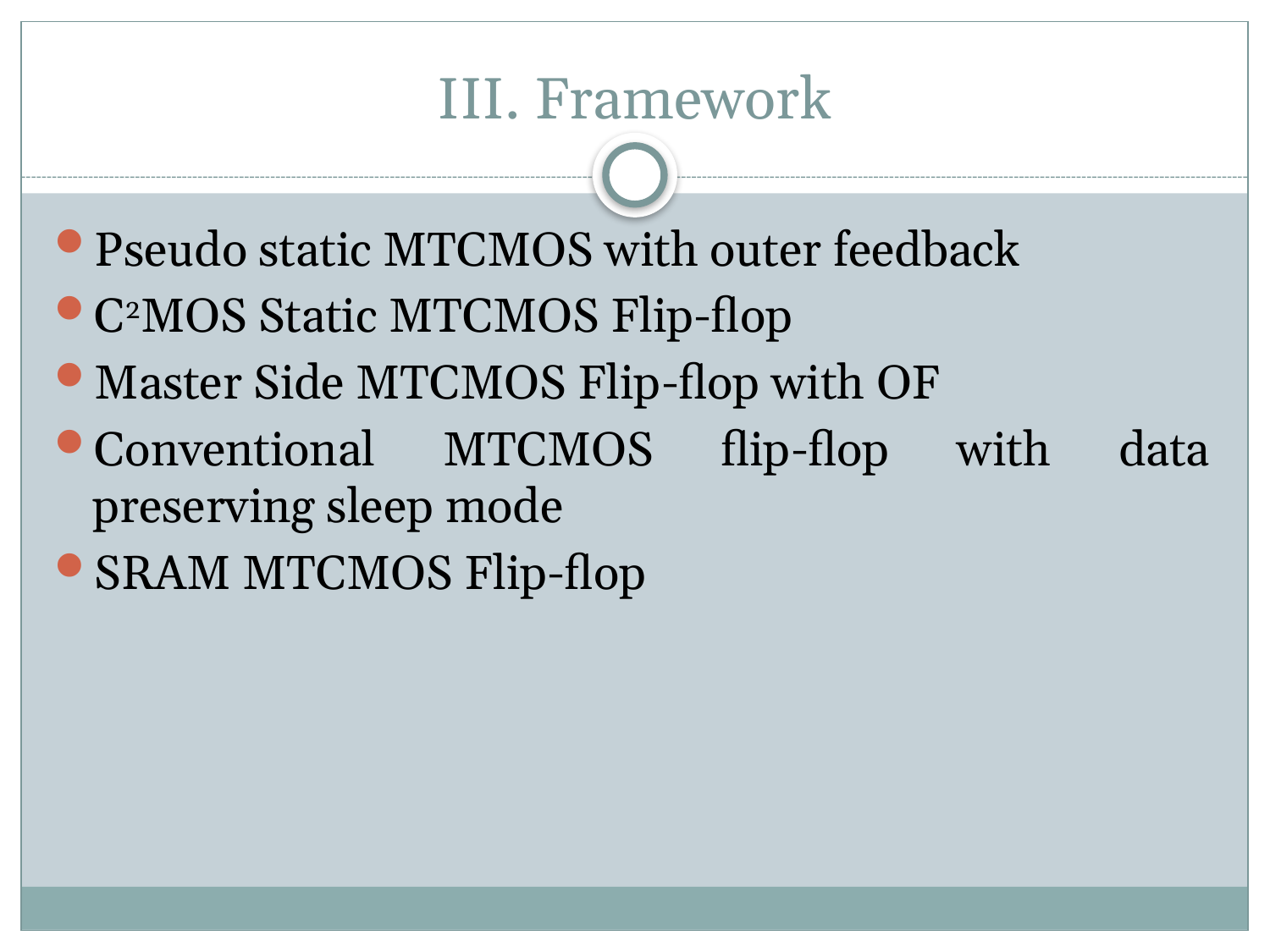

# III. Framework
Pseudo static MTCMOS with outer feedback
C2MOS Static MTCMOS Flip-flop
Master Side MTCMOS Flip-flop with OF
Conventional MTCMOS flip-flop with data preserving sleep mode
SRAM MTCMOS Flip-flop